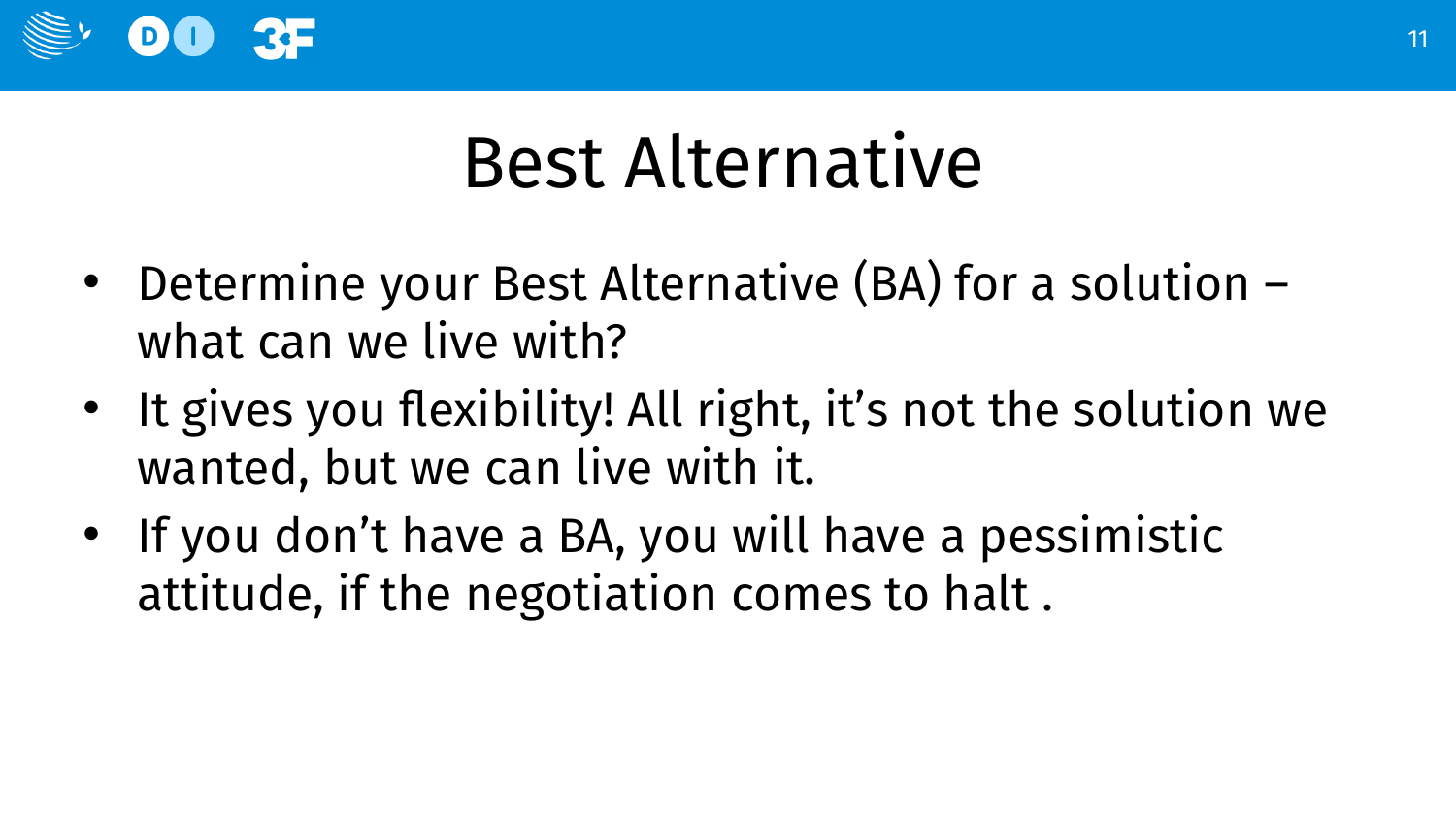

11
# Best Alternative
Determine your Best Alternative (BA) for a solution – what can we live with?
It gives you flexibility! All right, it’s not the solution we wanted, but we can live with it.
If you don’t have a BA, you will have a pessimistic attitude, if the negotiation comes to halt .